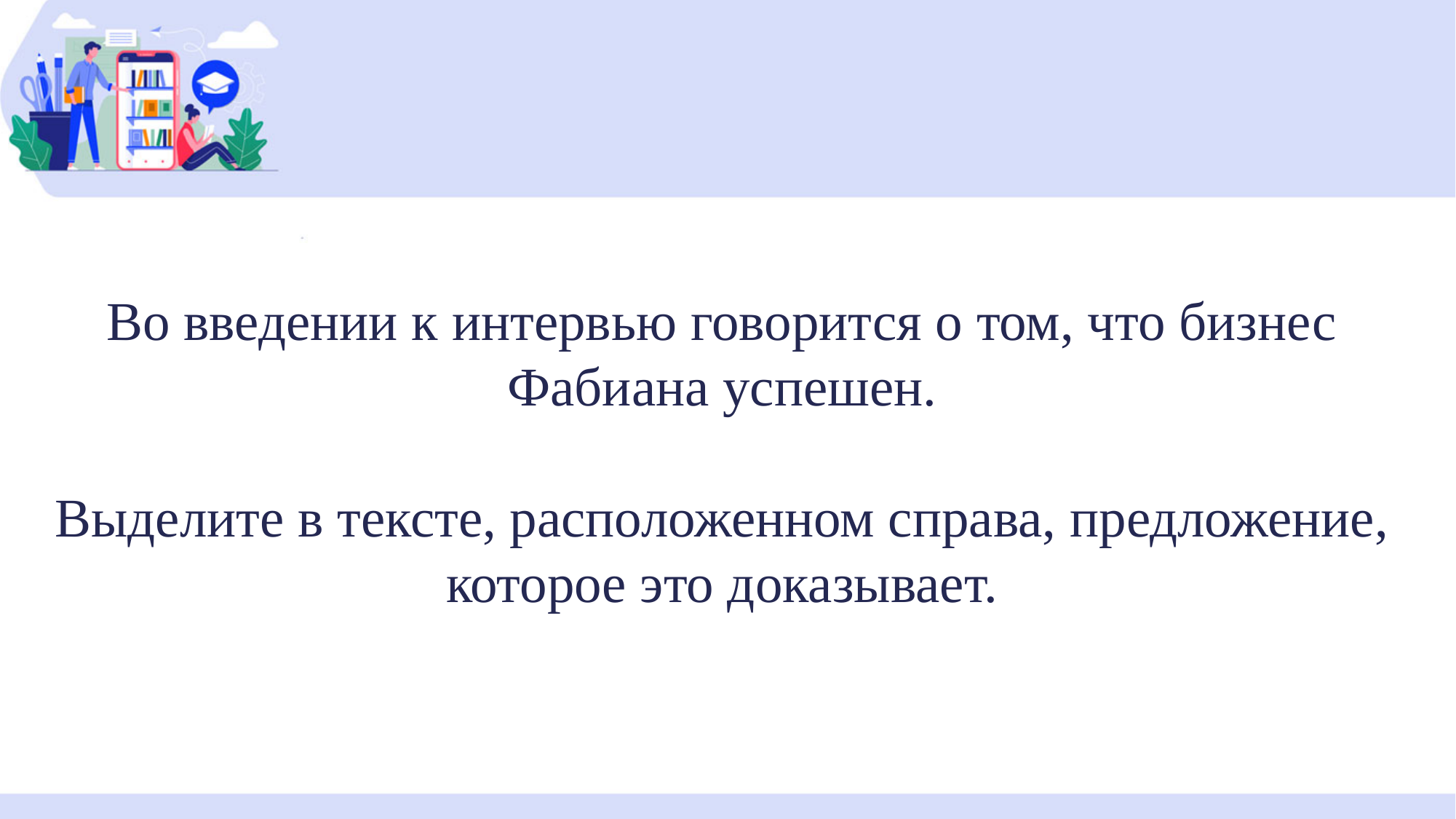

Во введении к интервью говорится о том, что бизнес Фабиана успешен.

Выделите в тексте, расположенном справа, предложение, которое это доказывает.